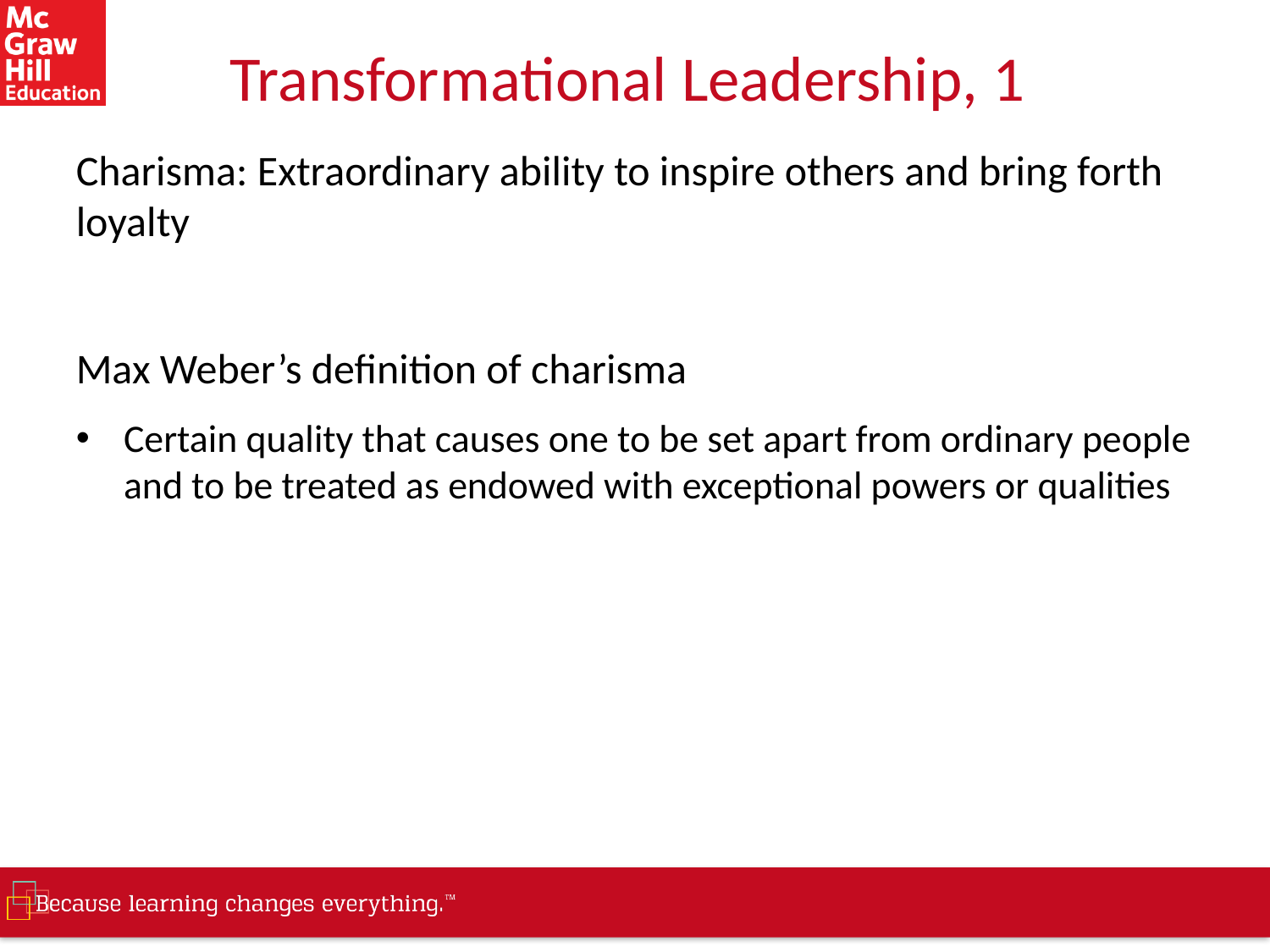

# Transformational Leadership, 1
Charisma: Extraordinary ability to inspire others and bring forth loyalty

Max Weber’s definition of charisma
Certain quality that causes one to be set apart from ordinary people and to be treated as endowed with exceptional powers or qualities